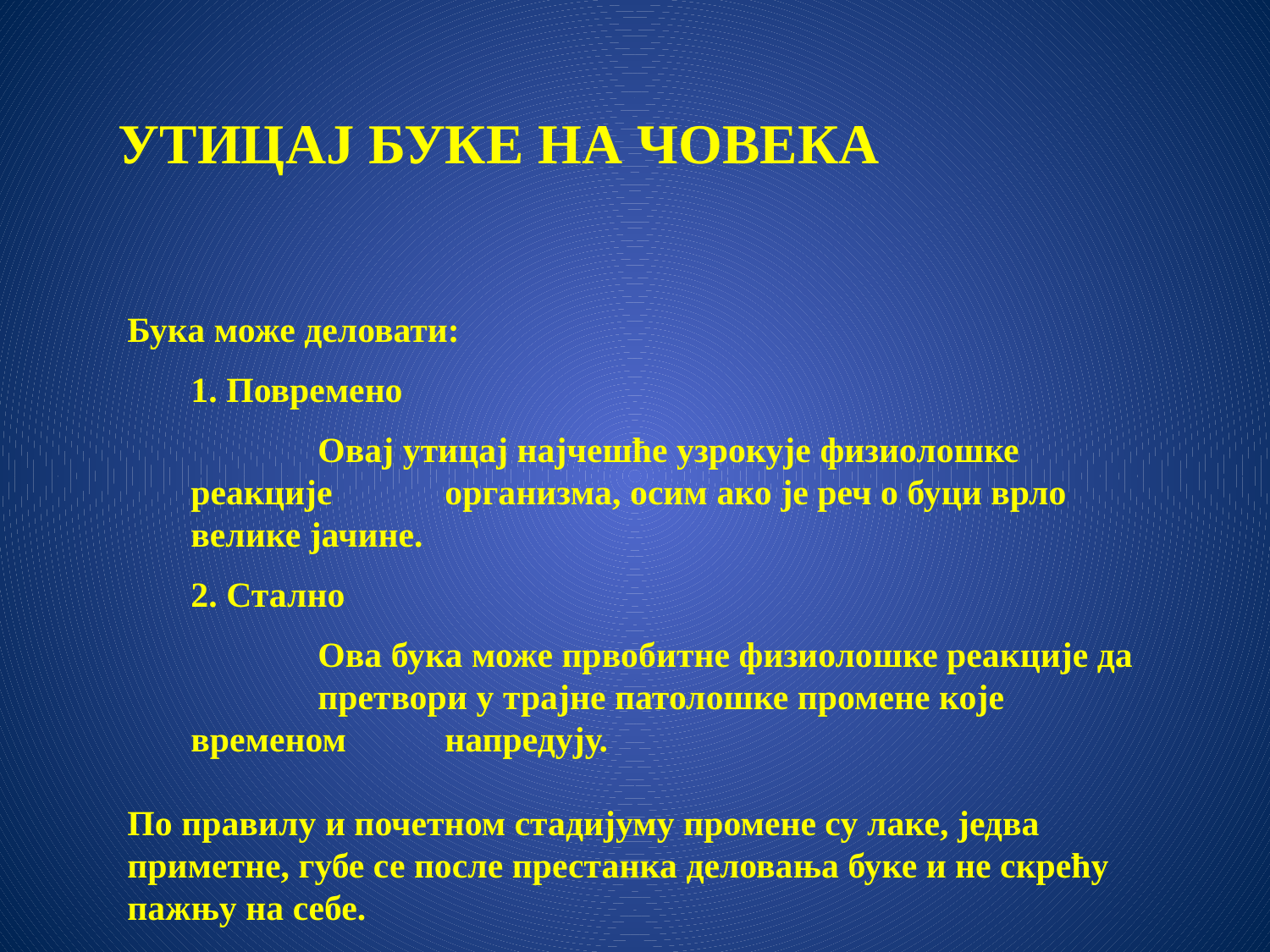

УТИЦАЈ БУКЕ НА ЧОВЕКА
Бука може деловати:
1. Повремено
	Овај утицај најчешће узрокује физиолошке реакције 	организма, осим ако је реч о буци врло велике јачине.
2. Стално
	Ова бука може првобитне физиолошке реакције да 	претвори у трајне патолошке промене које временом 	напредују.

По правилу и почетном стадијуму промене су лаке, једва приметне, губе се после престанка деловања буке и не скрећу пажњу на себе.